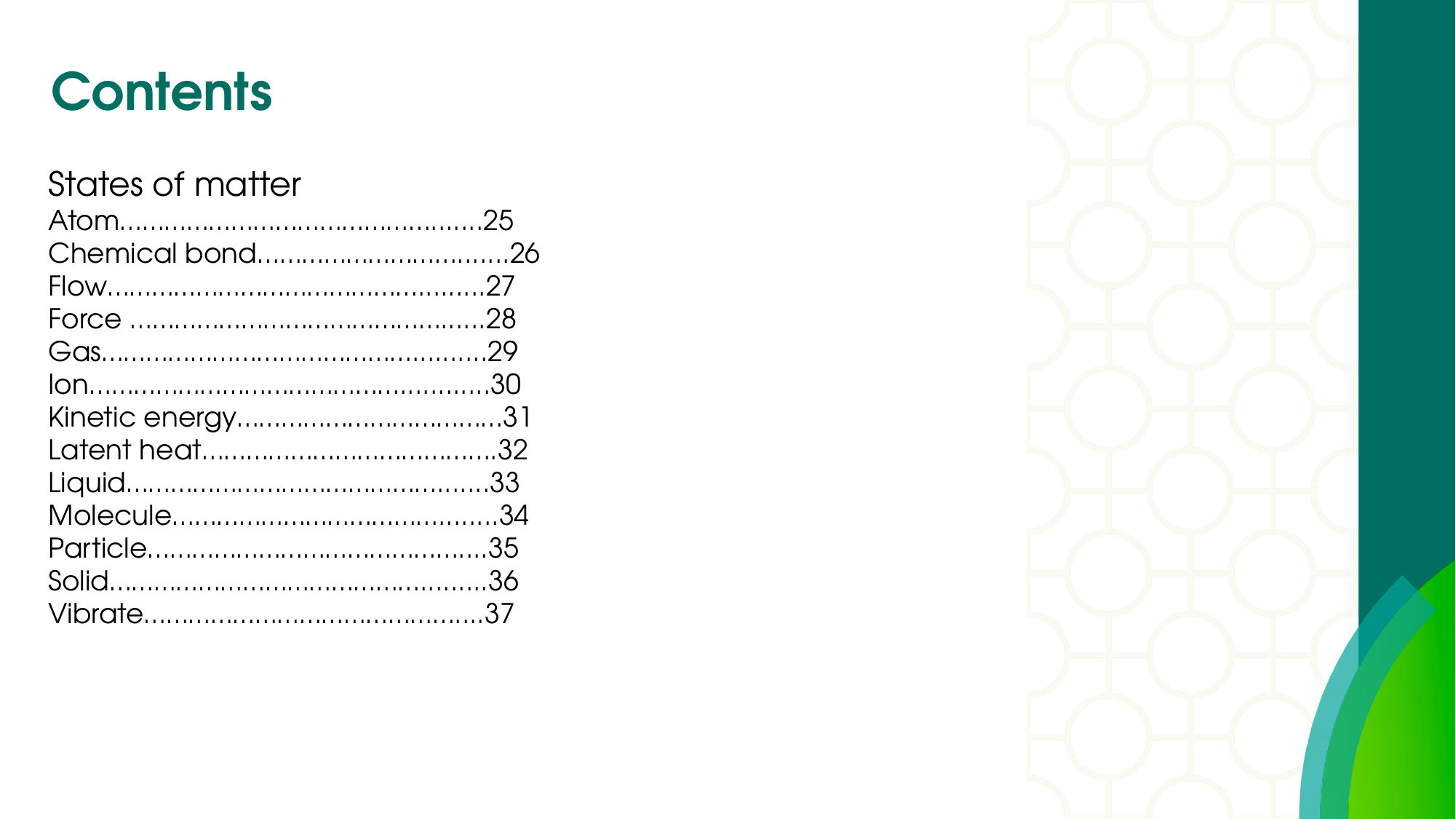

Contents

States of matter
Atom…………………………………….......25
Chemical bond……………………….......26
Flow…………………………………….........27
Force ……………………………………......28
Gas……………………………………..........29
Ion……………………………………............30
Kinetic energy………………………………31
Latent heat………………………………….32
Liquid…………………………………….......33
Molecule………………………………........34
Particle……………………………………....35
Solid…………………………………….........36
Vibrate……………………………………....37